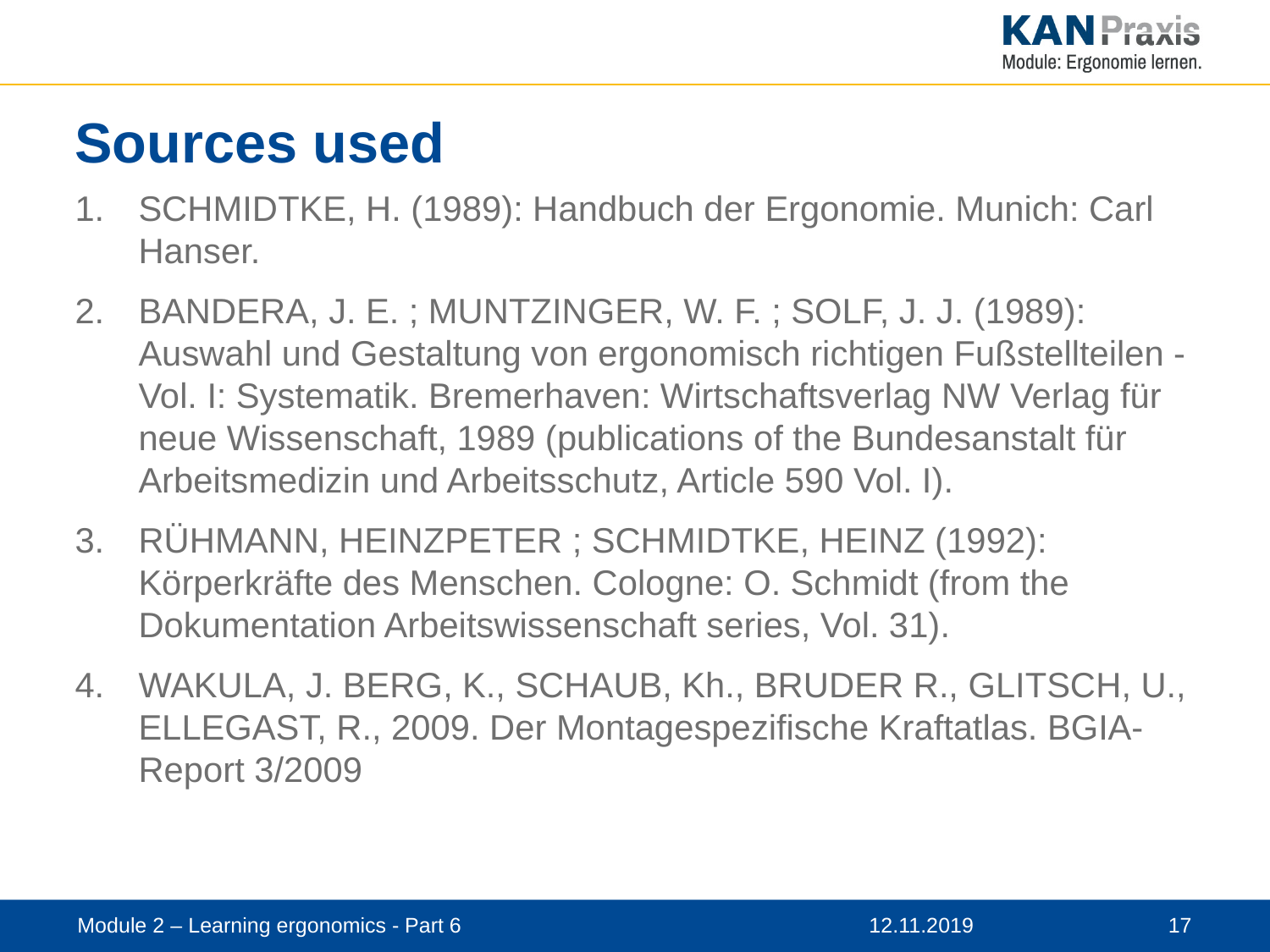

# Sources used
SCHMIDTKE, H. (1989): Handbuch der Ergonomie. Munich: Carl Hanser.
BANDERA, J. E. ; MUNTZINGER, W. F. ; SOLF, J. J. (1989): Auswahl und Gestaltung von ergonomisch richtigen Fußstellteilen - Vol. I: Systematik. Bremerhaven: Wirtschaftsverlag NW Verlag für neue Wissenschaft, 1989 (publications of the Bundesanstalt für Arbeitsmedizin und Arbeitsschutz, Article 590 Vol. I).
RÜHMANN, HEINZPETER ; SCHMIDTKE, HEINZ (1992): Körperkräfte des Menschen. Cologne: O. Schmidt (from the Dokumentation Arbeitswissenschaft series, Vol. 31).
WAKULA, J. BERG, K., SCHAUB, Kh., BRUDER R., GLITSCH, U., ELLEGAST, R., 2009. Der Montagespezifische Kraftatlas. BGIA-Report 3/2009

Module 2 – Learning ergonomics - Part 6
12.11.2019
 17